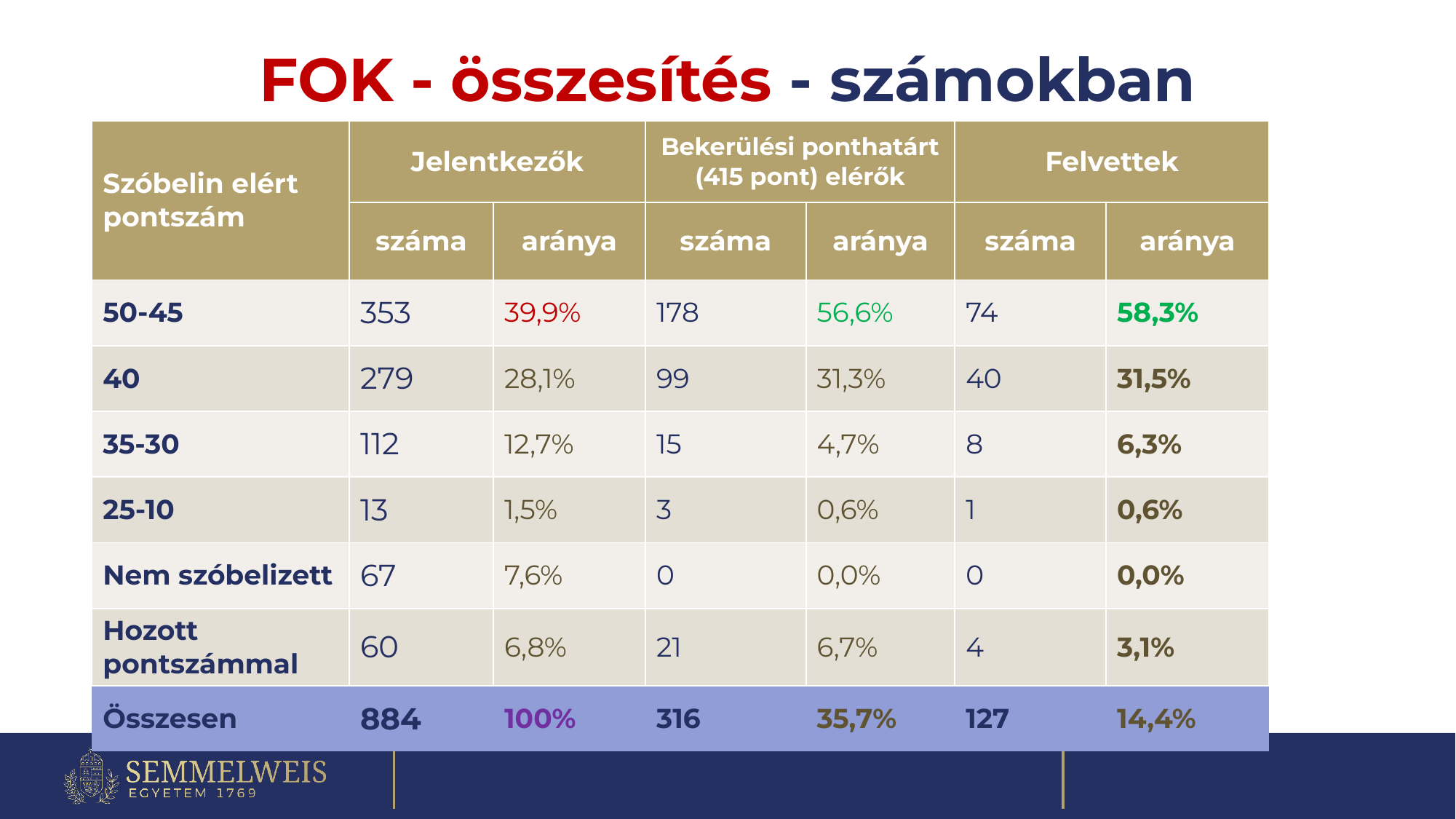

# FOK - összesítés - számokban
| Szóbelin elért pontszám | Jelentkezők |  | Bekerülési ponthatárt (415 pont) elérők |  | Felvettek |  |
| --- | --- | --- | --- | --- | --- | --- |
|  | száma | aránya | száma | aránya | száma | aránya |
| 50-45 | 353 | 39,9% | 178 | 56,6% | 74 | 58,3% |
| 40 | 279 | 28,1% | 99 | 31,3% | 40 | 31,5% |
| 35-30 | 112 | 12,7% | 15 | 4,7% | 8 | 6,3% |
| 25-10 | 13 | 1,5% | 3 | 0,6% | 1 | 0,6% |
| Nem szóbelizett | 67 | 7,6% | 0 | 0,0% | 0 | 0,0% |
| Hozott pontszámmal | 60 | 6,8% | 21 | 6,7% | 4 | 3,1% |
| Összesen | 884 | 100% | 316 | 35,7% | 127 | 14,4% |